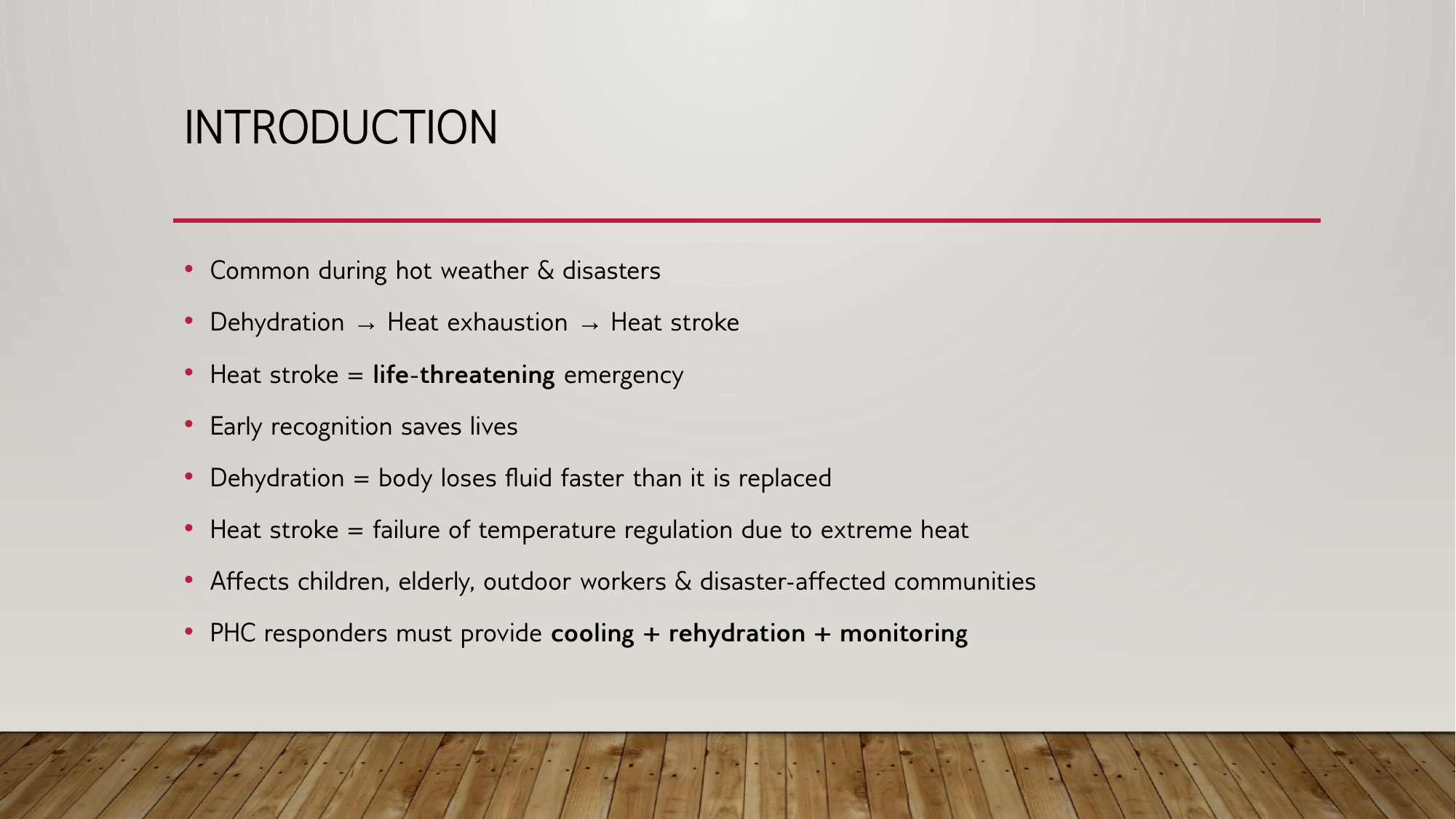

# Introduction
Common during hot weather & disasters
Dehydration → Heat exhaustion → Heat stroke
Heat stroke = life-threatening emergency
Early recognition saves lives
Dehydration = body loses fluid faster than it is replaced
Heat stroke = failure of temperature regulation due to extreme heat
Affects children, elderly, outdoor workers & disaster-affected communities
PHC responders must provide cooling + rehydration + monitoring